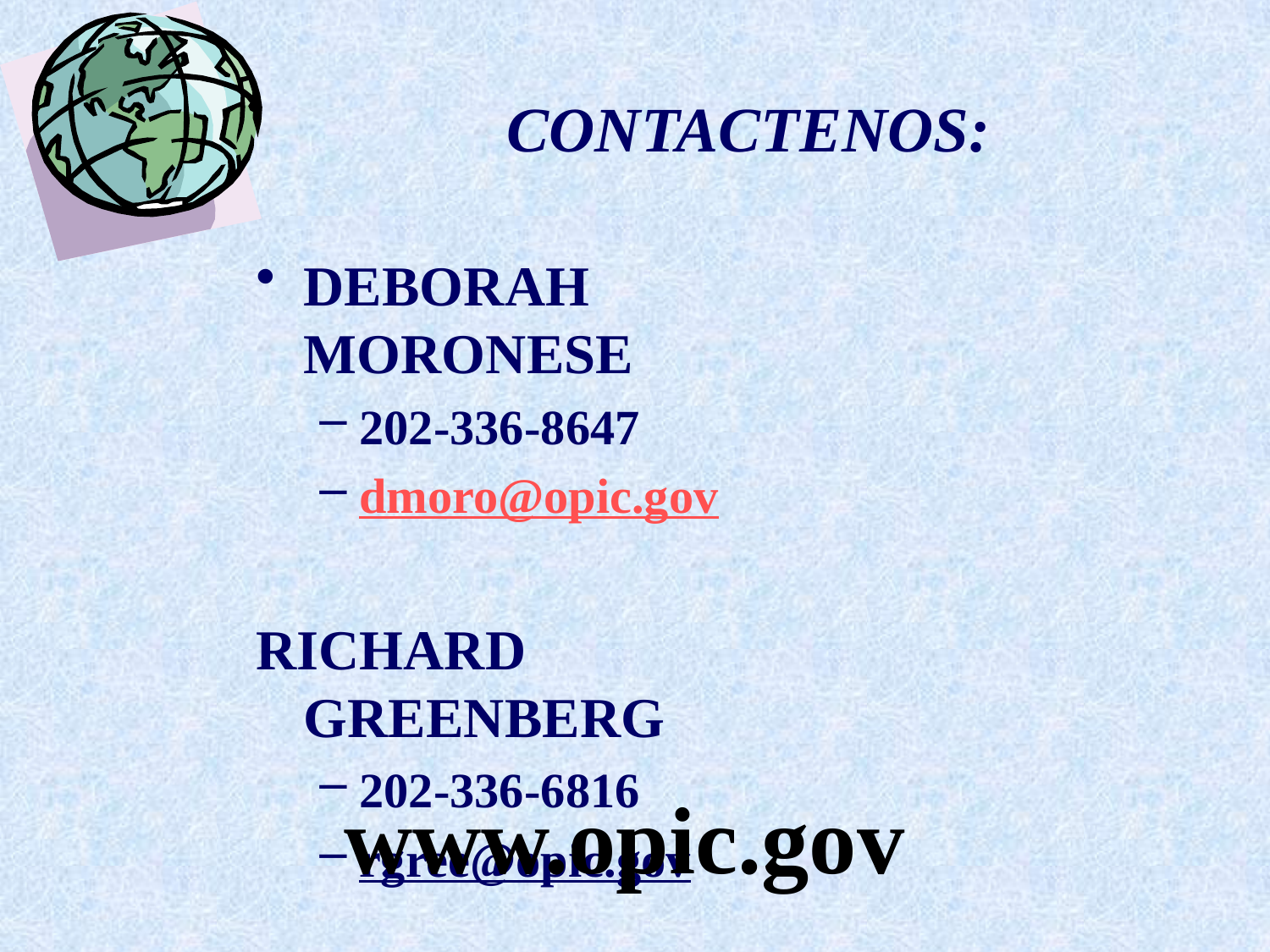

# CONTACTENOS:
DEBORAH MORONESE
202-336-8647
dmoro@opic.gov

RICHARD GREENBERG
202-336-6816
rgree@opic.gov

www.opic.gov